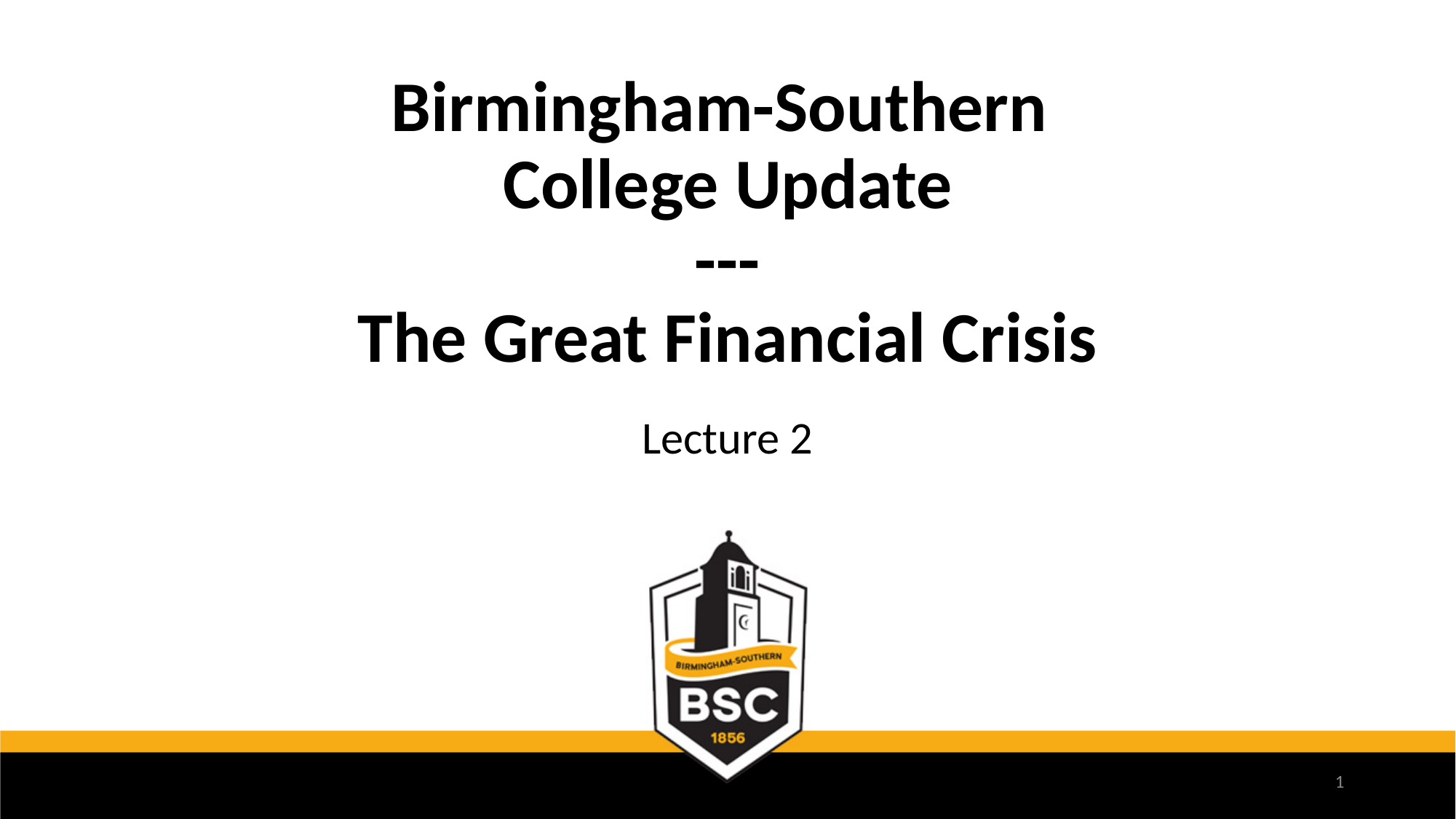

# Birmingham-Southern College Update --- The Great Financial Crisis
Lecture 2
1